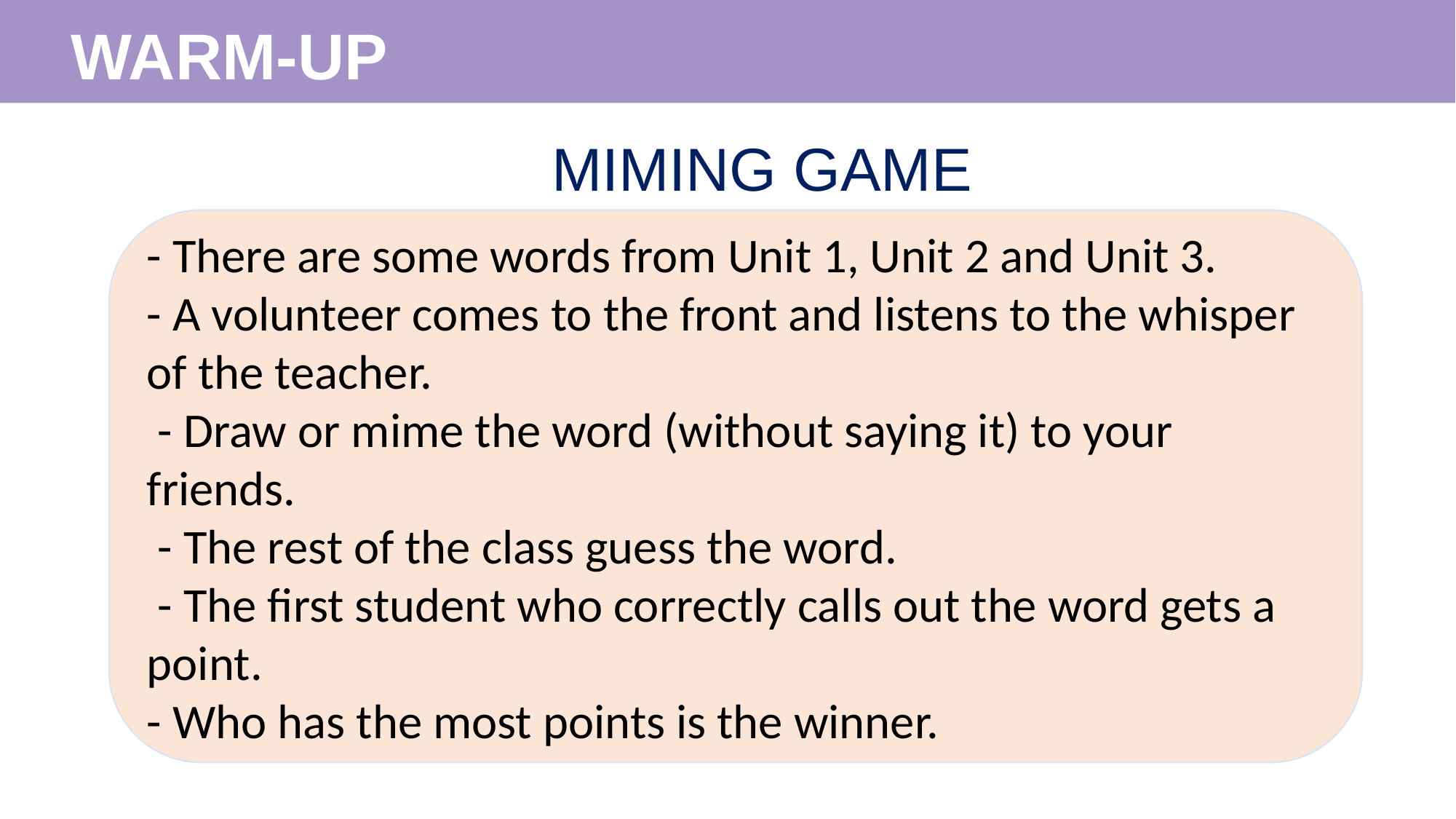

WARM-UP
MIMING GAME
- There are some words from Unit 1, Unit 2 and Unit 3.
- A volunteer comes to the front and listens to the whisper of the teacher.
 - Draw or mime the word (without saying it) to your friends.
 - The rest of the class guess the word.
 - The first student who correctly calls out the word gets a point.
- Who has the most points is the winner.